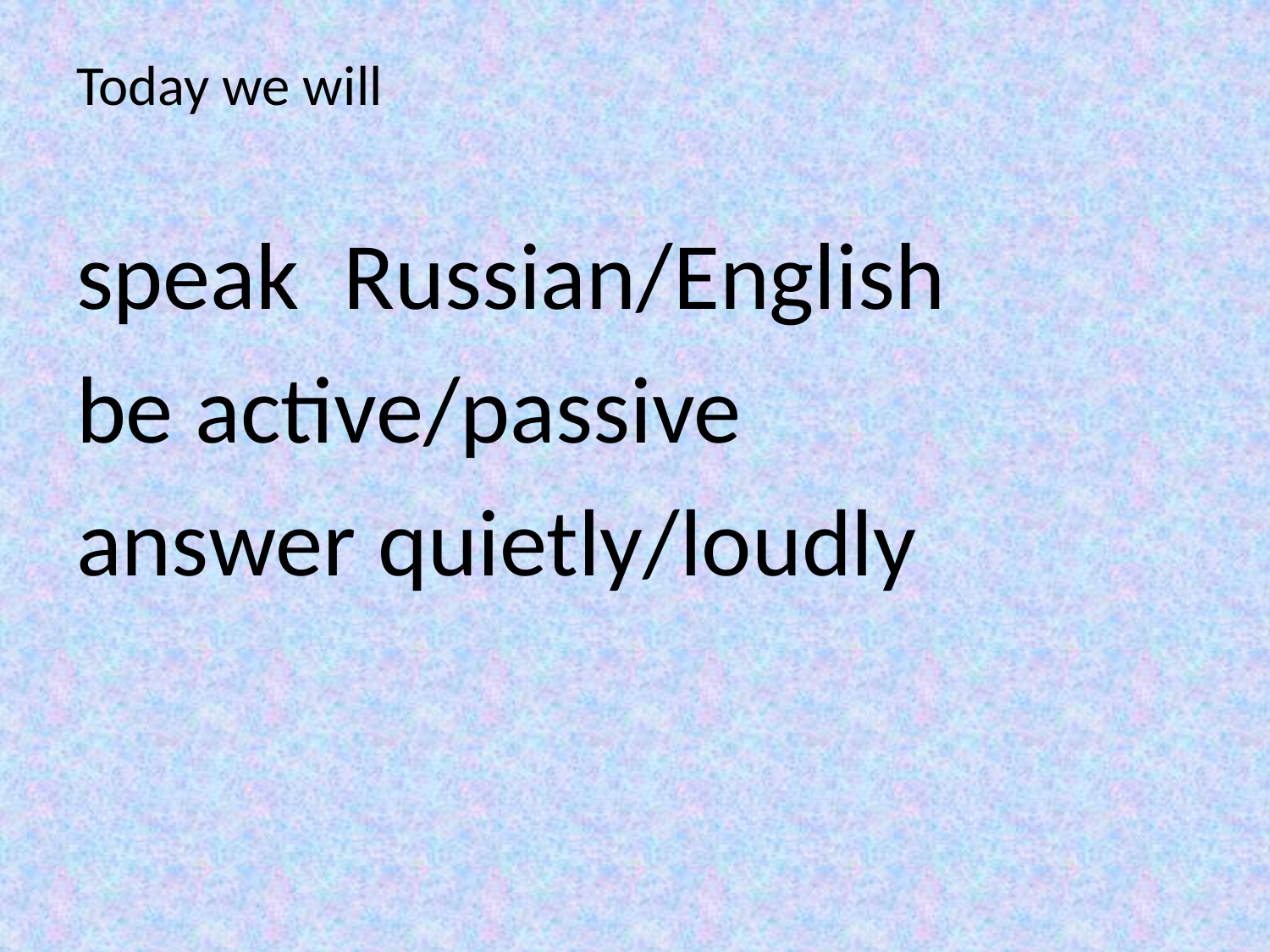

Today we will

speak  Russian/English
be active/passive
answer quietly/loudly